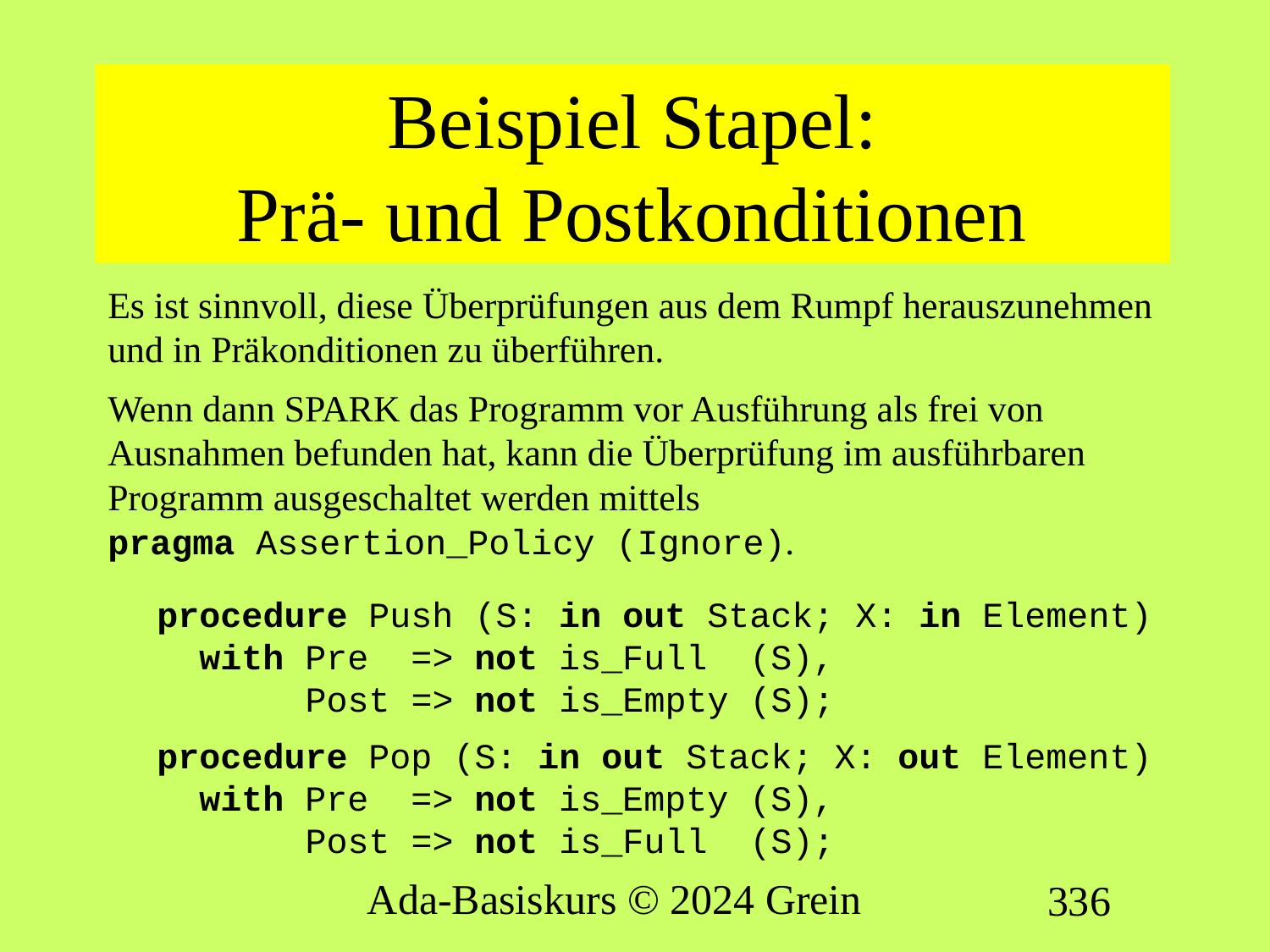

# Beispiel Stapel: Prä- und Postkonditionen
Es ist sinnvoll, diese Überprüfungen aus dem Rumpf herauszunehmen und in Präkonditionen zu überführen.
Wenn dann SPARK das Programm vor Ausführung als frei von Ausnahmen befunden hat, kann die Überprüfung im ausführbaren Programm ausgeschaltet werden mittels
pragma Assertion_Policy (Ignore).

procedure Push (S: in out Stack; X: in Element)
  with Pre  => not is_Full  (S),
       Post => not is_Empty (S);
procedure Pop (S: in out Stack; X: out Element)
  with Pre  => not is_Empty (S),
       Post => not is_Full  (S);
Ada-Basiskurs © 2024 Grein
336